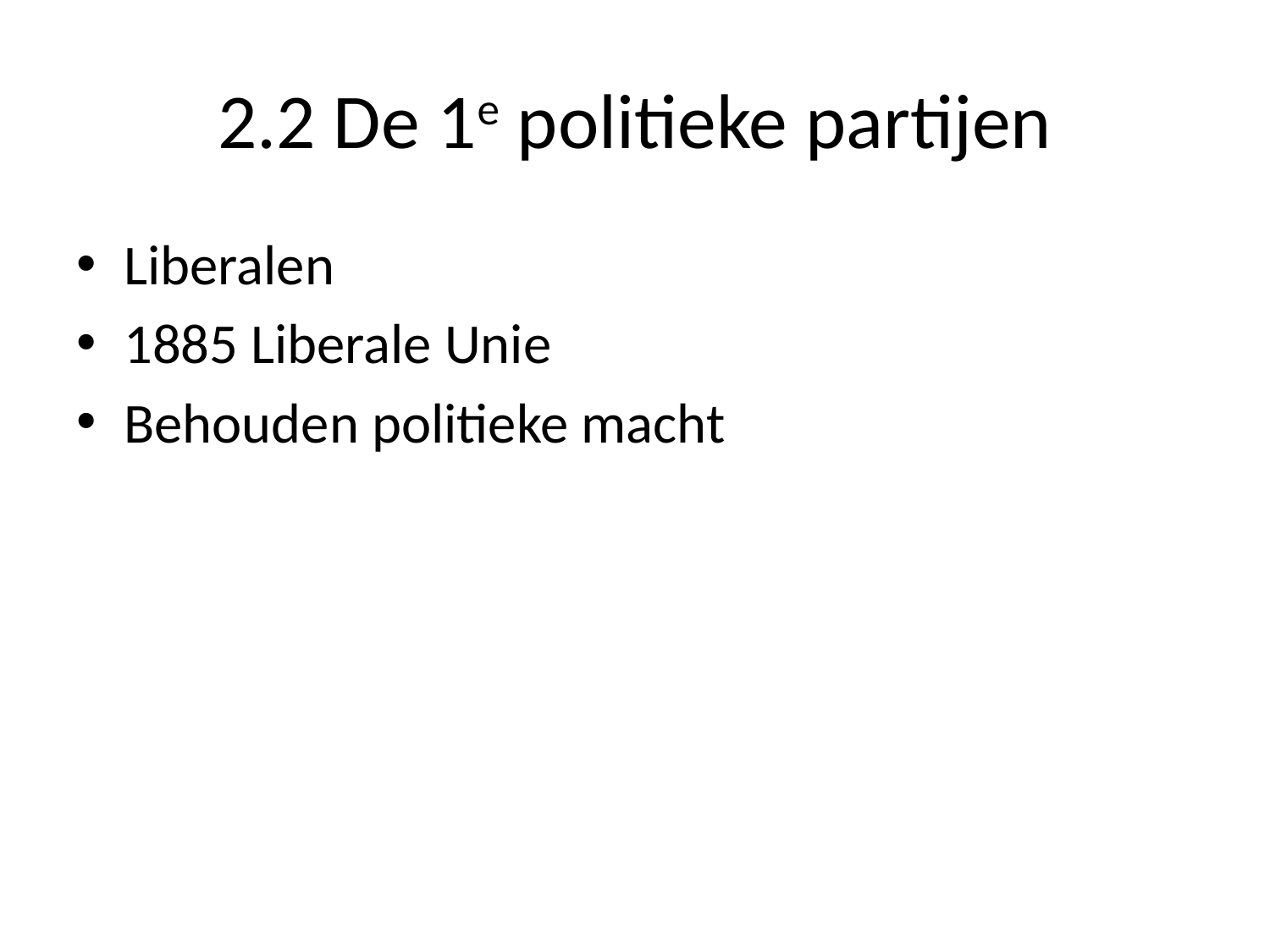

# 2.2 De 1e politieke partijen
Liberalen
1885 Liberale Unie
Behouden politieke macht